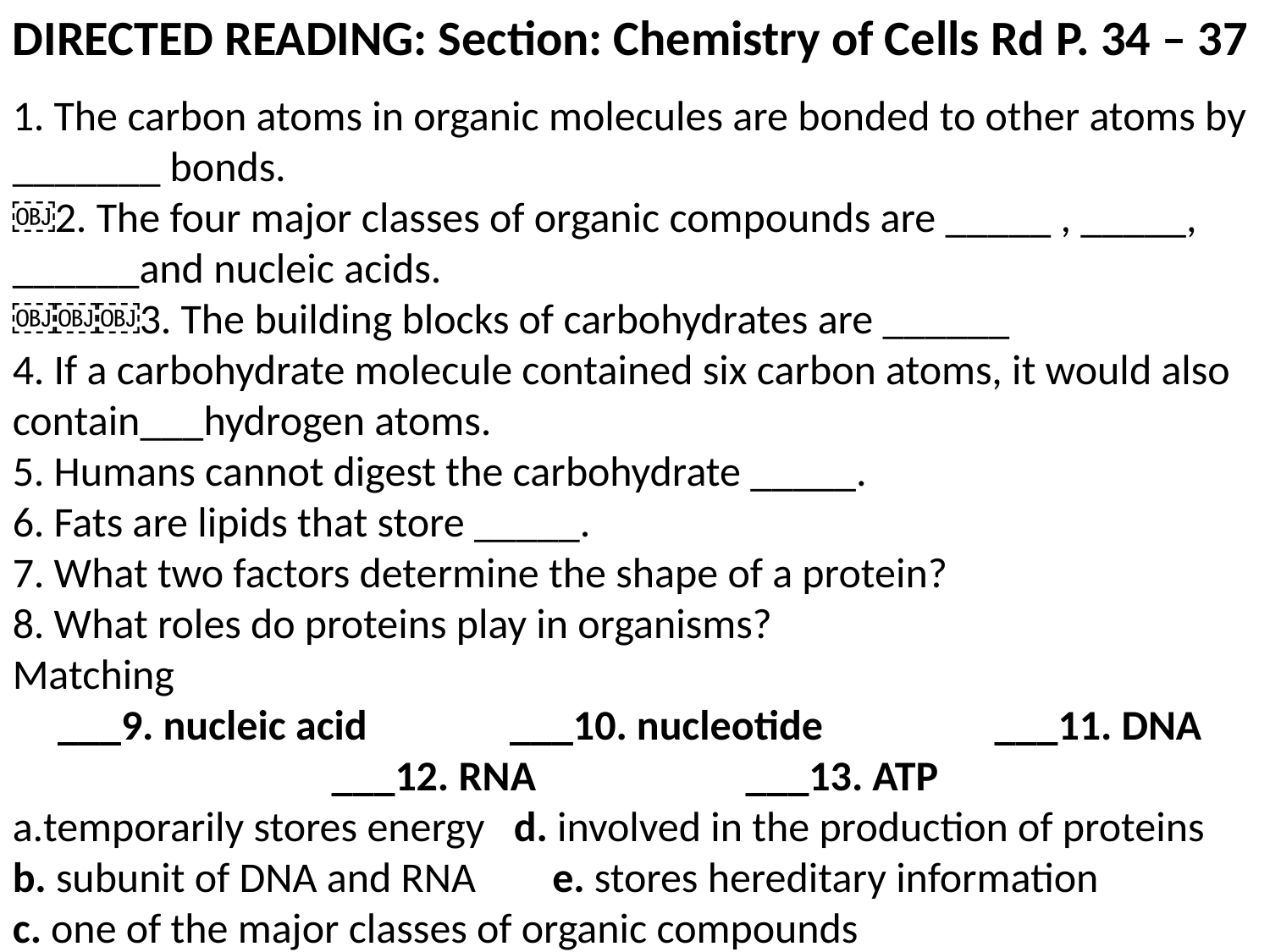

DIRECTED READING: Section: Chemistry of Cells Rd P. 34 – 37

1. The carbon atoms in organic molecules are bonded to other atoms by _______ bonds.
￼2. The four major classes of organic compounds are _____ , _____, ______and nucleic acids.
￼￼￼3. The building blocks of carbohydrates are ______
4. If a carbohydrate molecule contained six carbon atoms, it would also contain___hydrogen atoms.
5. Humans cannot digest the carbohydrate _____.
6. Fats are lipids that store _____.
7. What two factors determine the shape of a protein?
8. What roles do proteins play in organisms?
Matching
___9. nucleic acid               ___10. nucleotide                  ___11. DNA
___12. RNA                      ___13. ATP
temporarily stores energy   d. involved in the production of proteins
b. subunit of DNA and RNA        e. stores hereditary information
c. one of the major classes of organic compounds